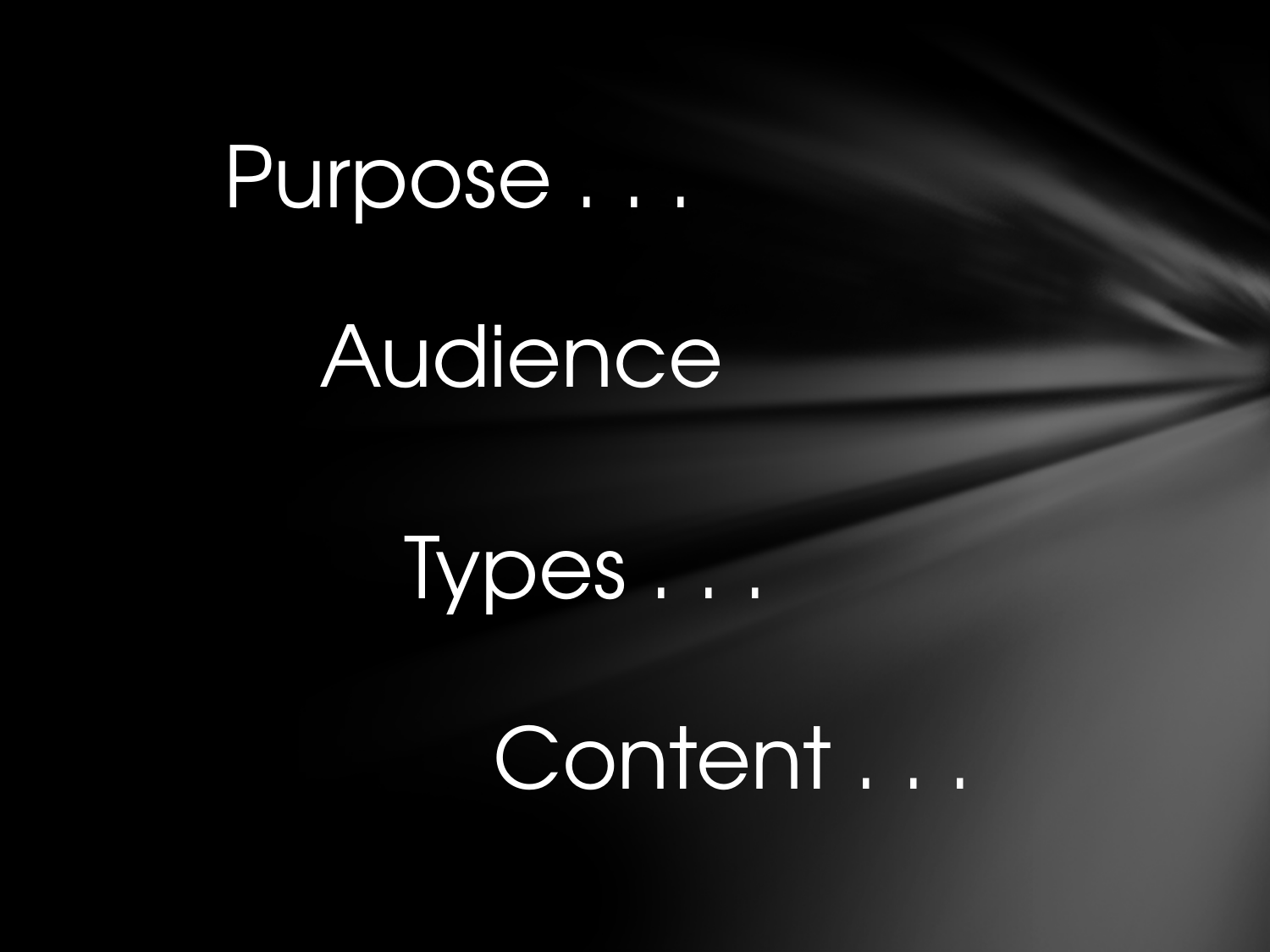

Purpose . . .
Audience
Types . . .
Content . . .